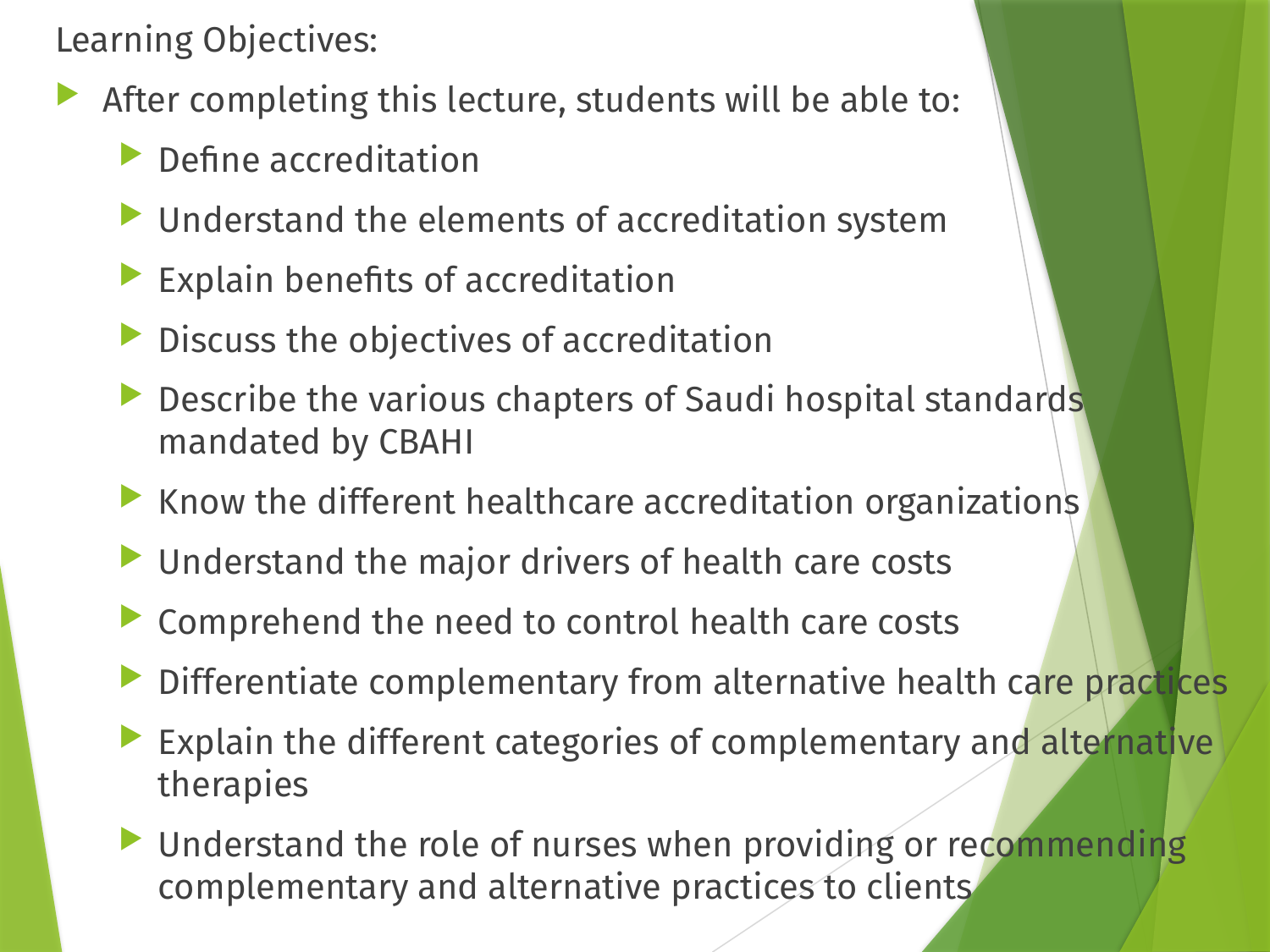

Learning Objectives:
After completing this lecture, students will be able to:
Define accreditation
Understand the elements of accreditation system
Explain benefits of accreditation
Discuss the objectives of accreditation
Describe the various chapters of Saudi hospital standards mandated by CBAHI
Know the different healthcare accreditation organizations
Understand the major drivers of health care costs
Comprehend the need to control health care costs
Differentiate complementary from alternative health care practices
Explain the different categories of complementary and alternative therapies
Understand the role of nurses when providing or recommending complementary and alternative practices to clients